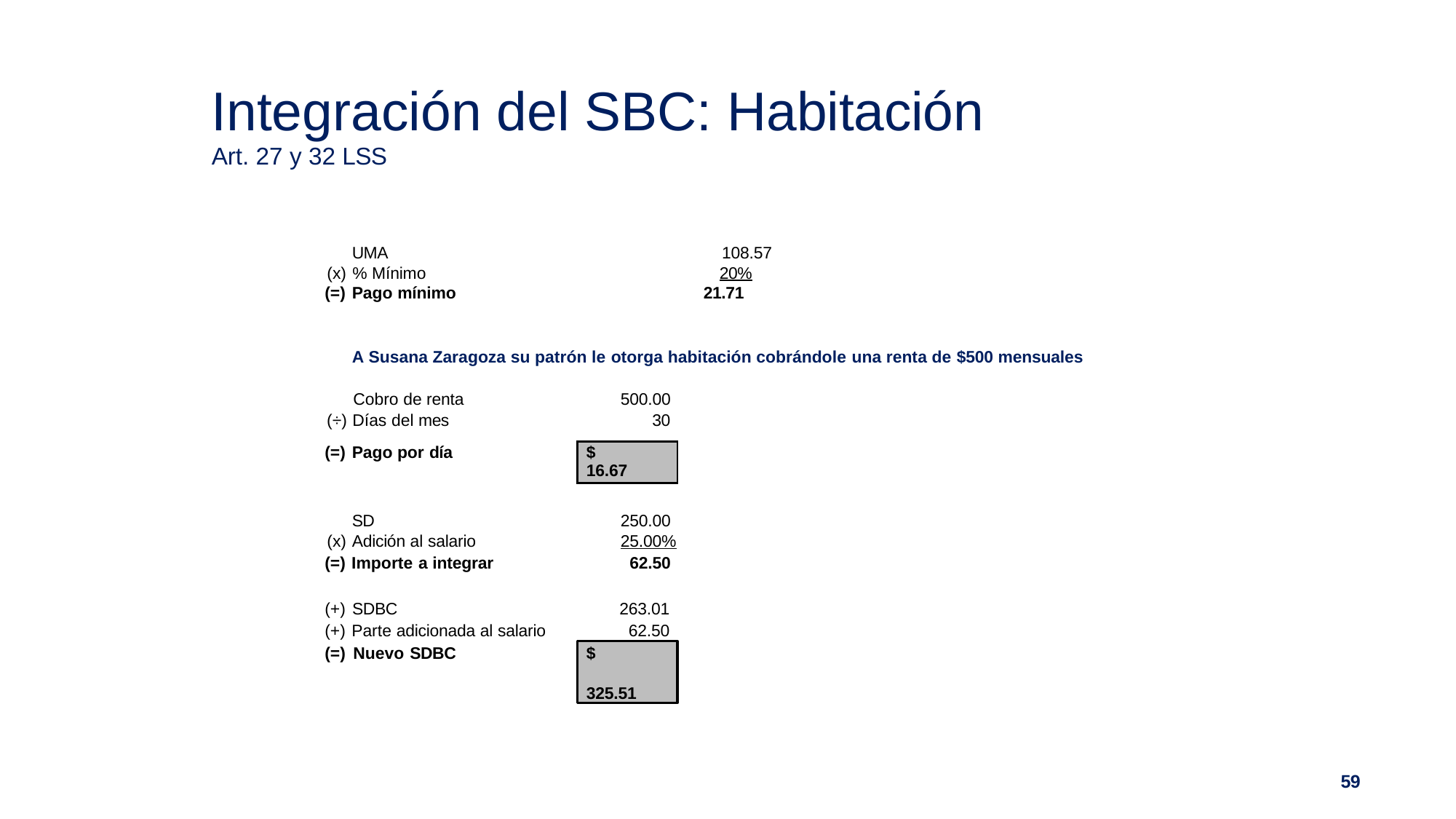

# Integración del SBC: Habitación
Art. 27 y 32 LSS
| UMA 108.57 (x) % Mínimo 20% (=) Pago mínimo 21.71 A Susana Zaragoza su patrón le otorga habitación cobrándole una renta de $500 mensuales Cobro de renta 500.00 (÷) Días del mes 30 |  |  |
| --- | --- | --- |
| (=) Pago por día | $ 16.67 |  |
| SD | 250.00 |
| --- | --- |
| (x) Adición al salario | 25.00% |
| (=) Importe a integrar | 62.50 |
(+) SDBC
(+) Parte adicionada al salario
263.01
62.50
(=) Nuevo SDBC
$	325.51

59